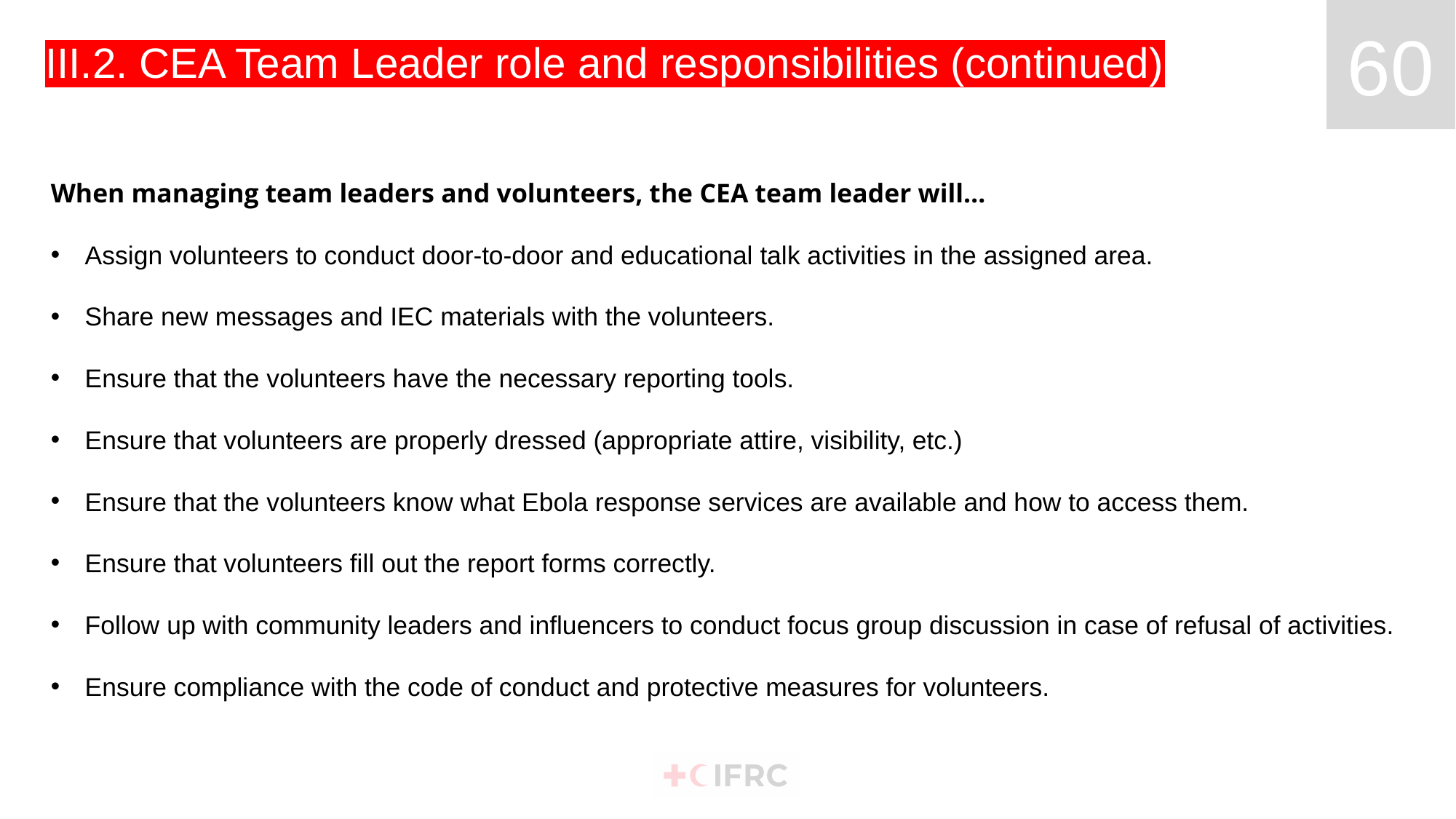

# III.2. CEA Team Leader role and responsibilities (continued)
When managing team leaders and volunteers, the CEA team leader will…
Assign volunteers to conduct door-to-door and educational talk activities in the assigned area.
Share new messages and IEC materials with the volunteers.
Ensure that the volunteers have the necessary reporting tools.
Ensure that volunteers are properly dressed (appropriate attire, visibility, etc.)
Ensure that the volunteers know what Ebola response services are available and how to access them.
Ensure that volunteers fill out the report forms correctly.
Follow up with community leaders and influencers to conduct focus group discussion in case of refusal of activities.
Ensure compliance with the code of conduct and protective measures for volunteers.